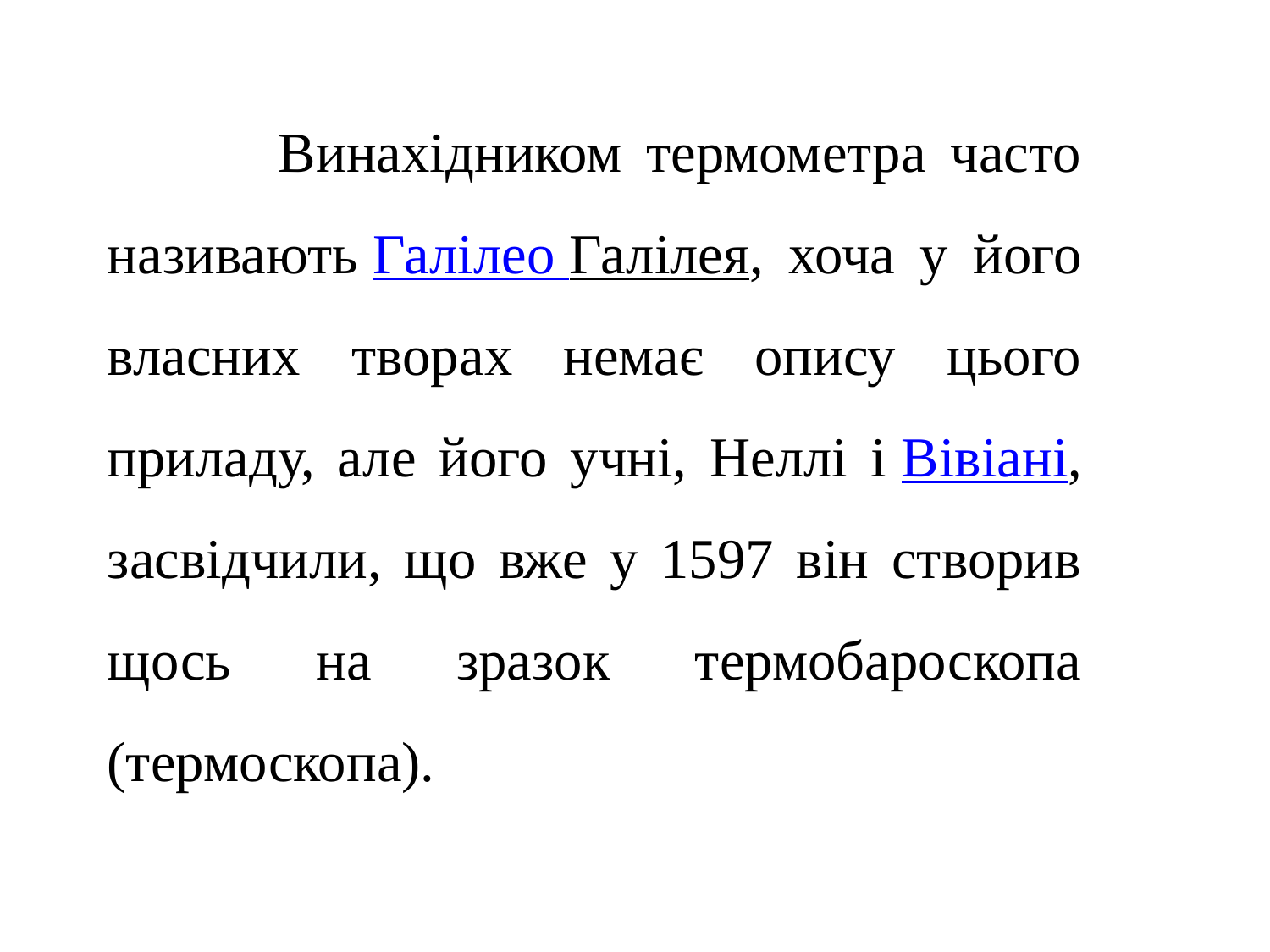

Винахідником термометра часто називають Галілео Галілея, хоча у його власних творах немає опису цього приладу, але його учні, Неллі і Вівіані, засвідчили, що вже у 1597 він створив щось на зразок термобароскопа (термоскопа).